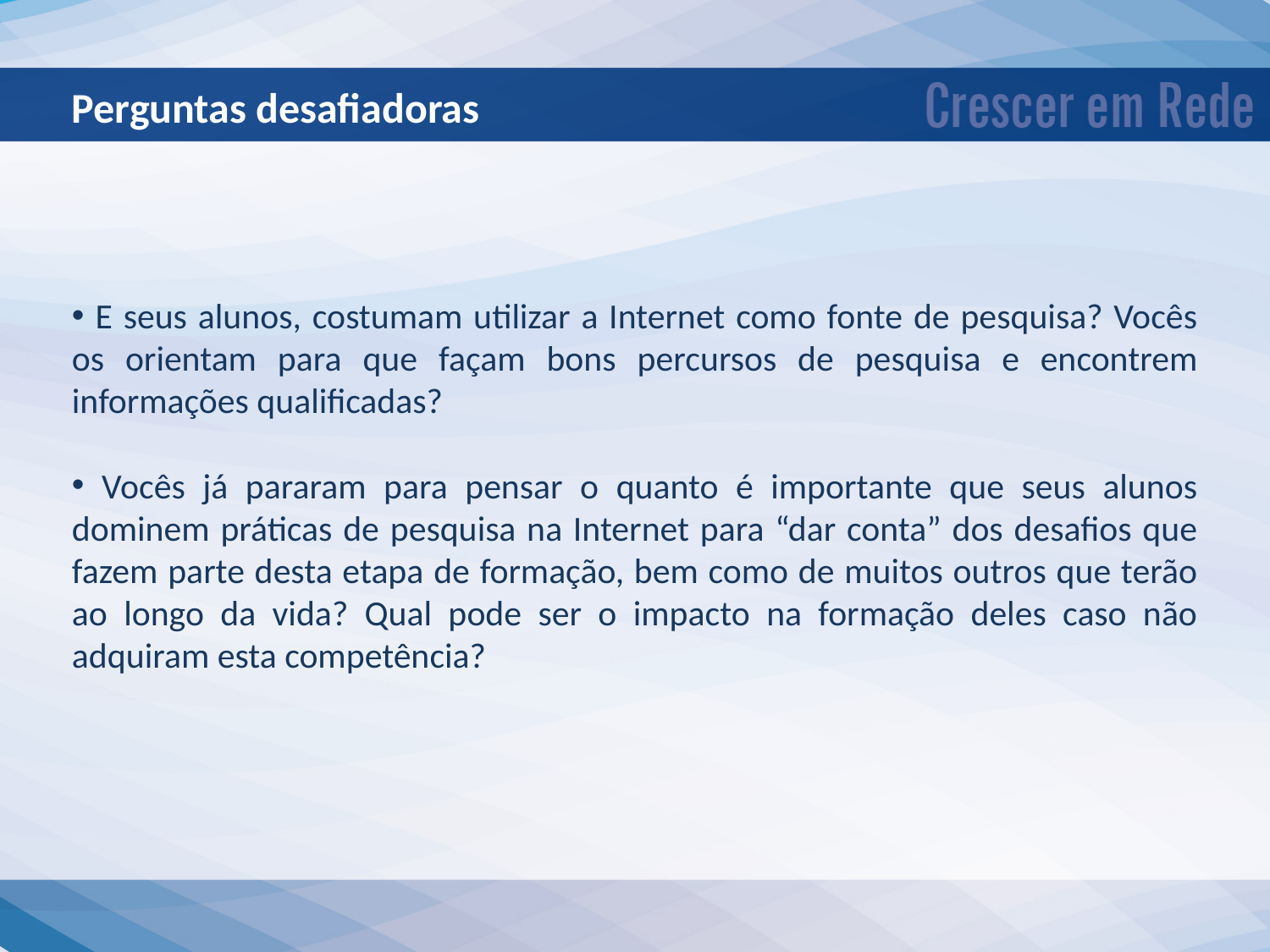

Perguntas desafiadoras
 E seus alunos, costumam utilizar a Internet como fonte de pesquisa? Vocês os orientam para que façam bons percursos de pesquisa e encontrem informações qualificadas?

 Vocês já pararam para pensar o quanto é importante que seus alunos dominem práticas de pesquisa na Internet para “dar conta” dos desafios que fazem parte desta etapa de formação, bem como de muitos outros que terão ao longo da vida? Qual pode ser o impacto na formação deles caso não adquiram esta competência?